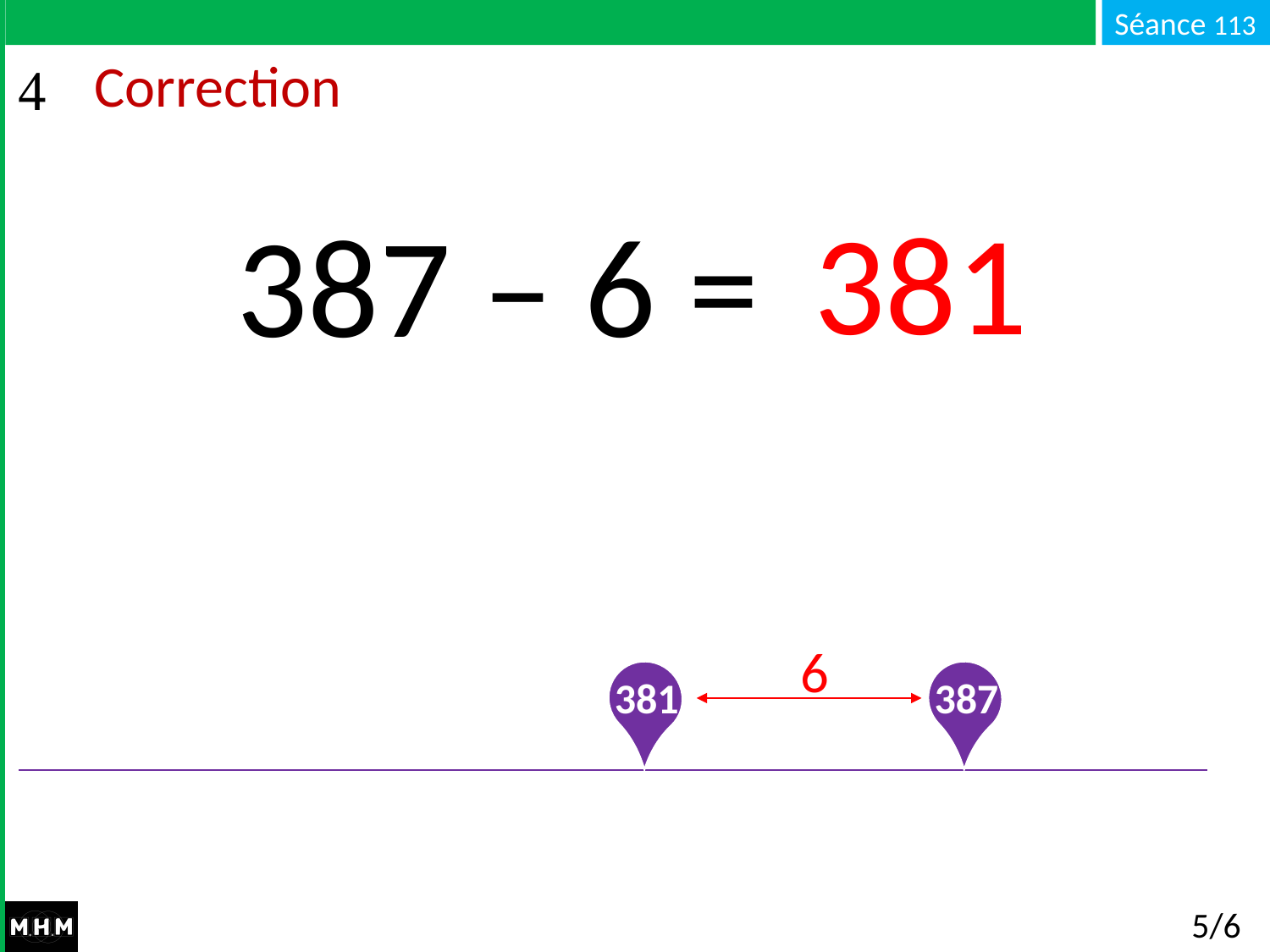

# Correction
381
387 – 6 = …
6

381
387
12
100
5/6